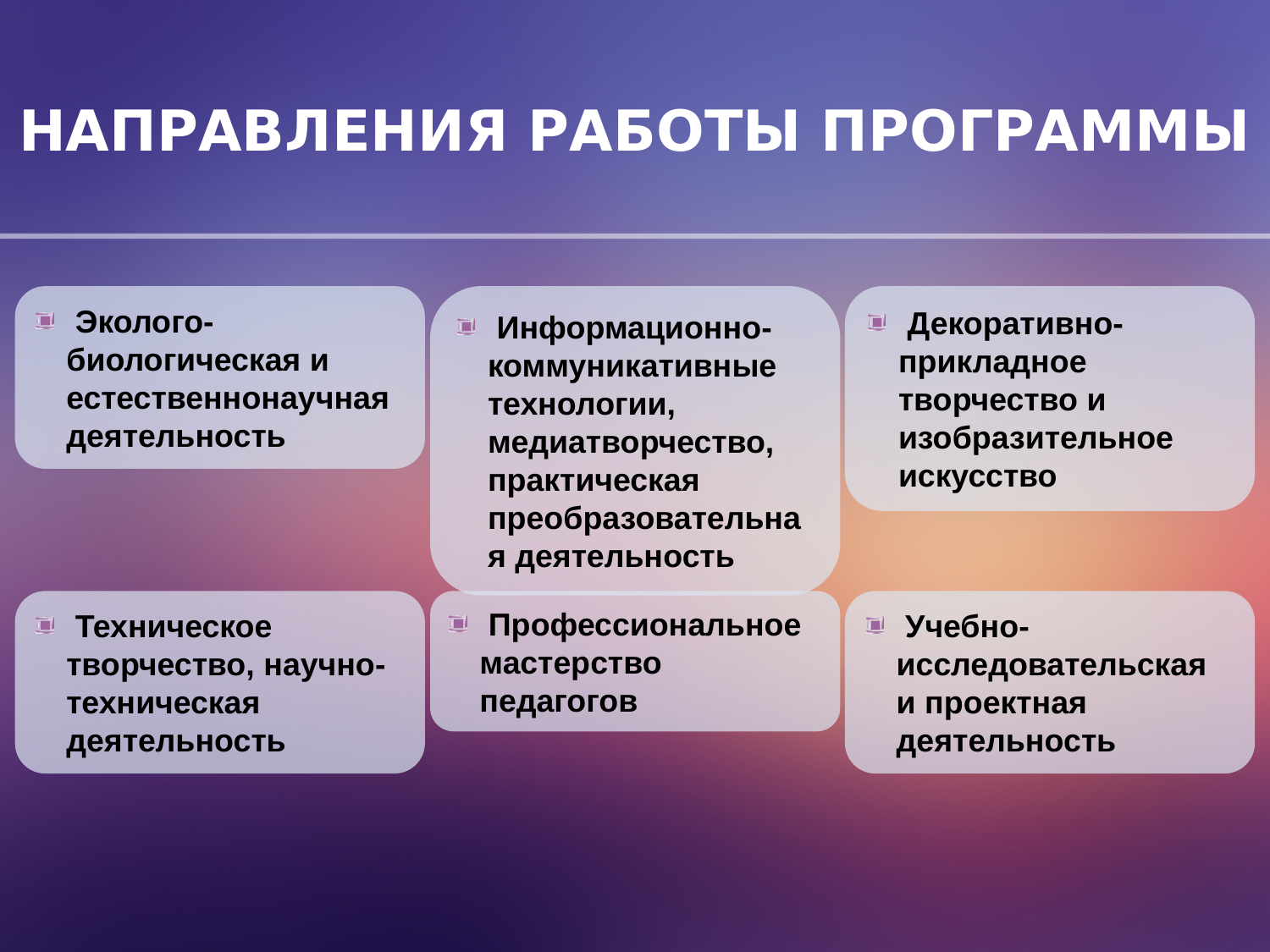

НАПРАВЛЕНИЯ РАБОТЫ ПРОГРАММЫ
 Эколого-биологическая и естественнонаучная деятельность
 Информационно-коммуникативные технологии, медиатворчество, практическая преобразовательная деятельность
 Декоративно-прикладное творчество и изобразительное искусство
 Техническое творчество, научно-техническая деятельность
 Профессиональное мастерство педагогов
 Учебно-исследовательская  и проектная деятельность